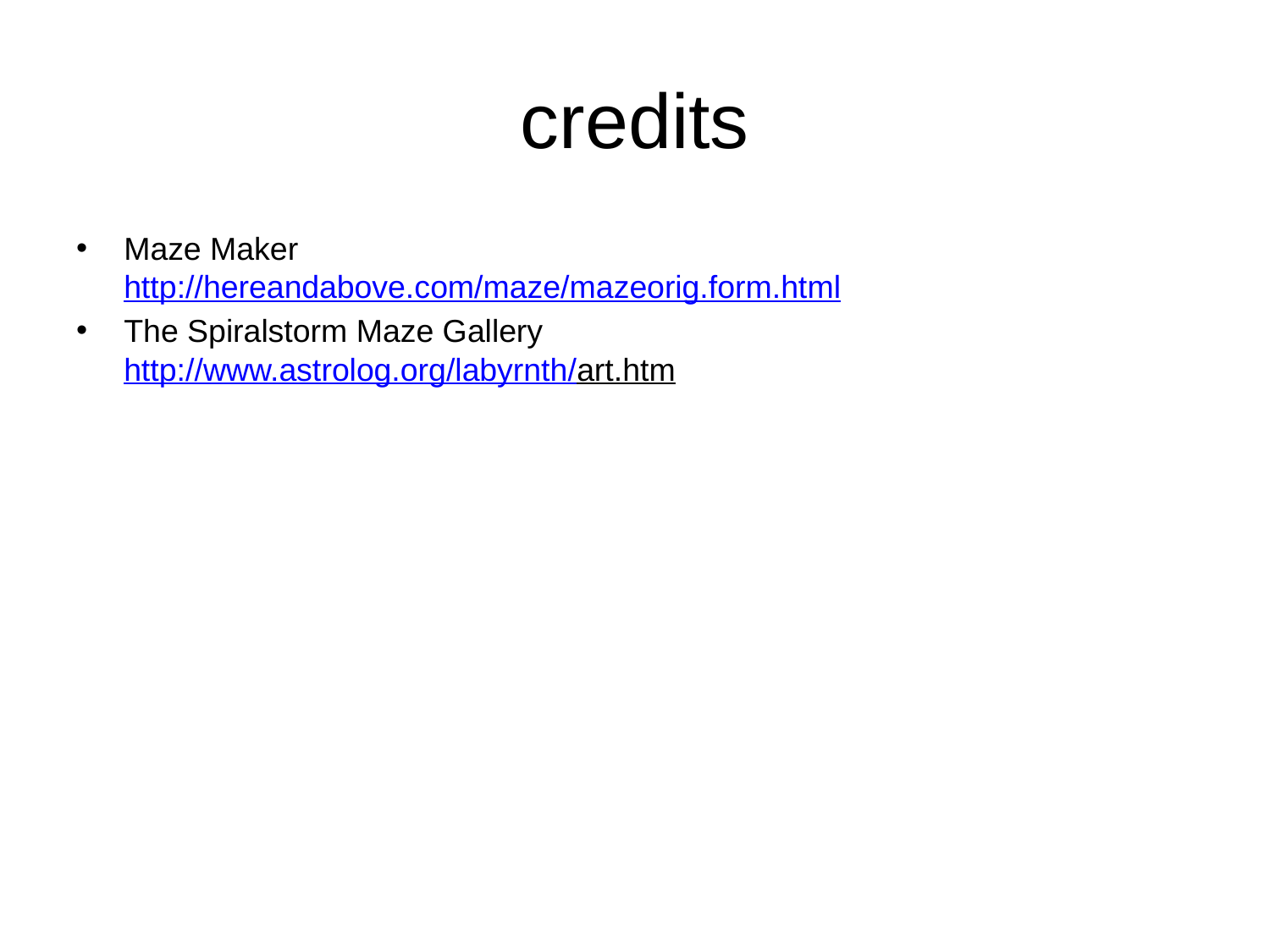

# credits
Maze Maker
http://hereandabove.com/maze/mazeorig.form.html
The Spiralstorm Maze Gallery
http://www.astrolog.org/labyrnth/art.htm